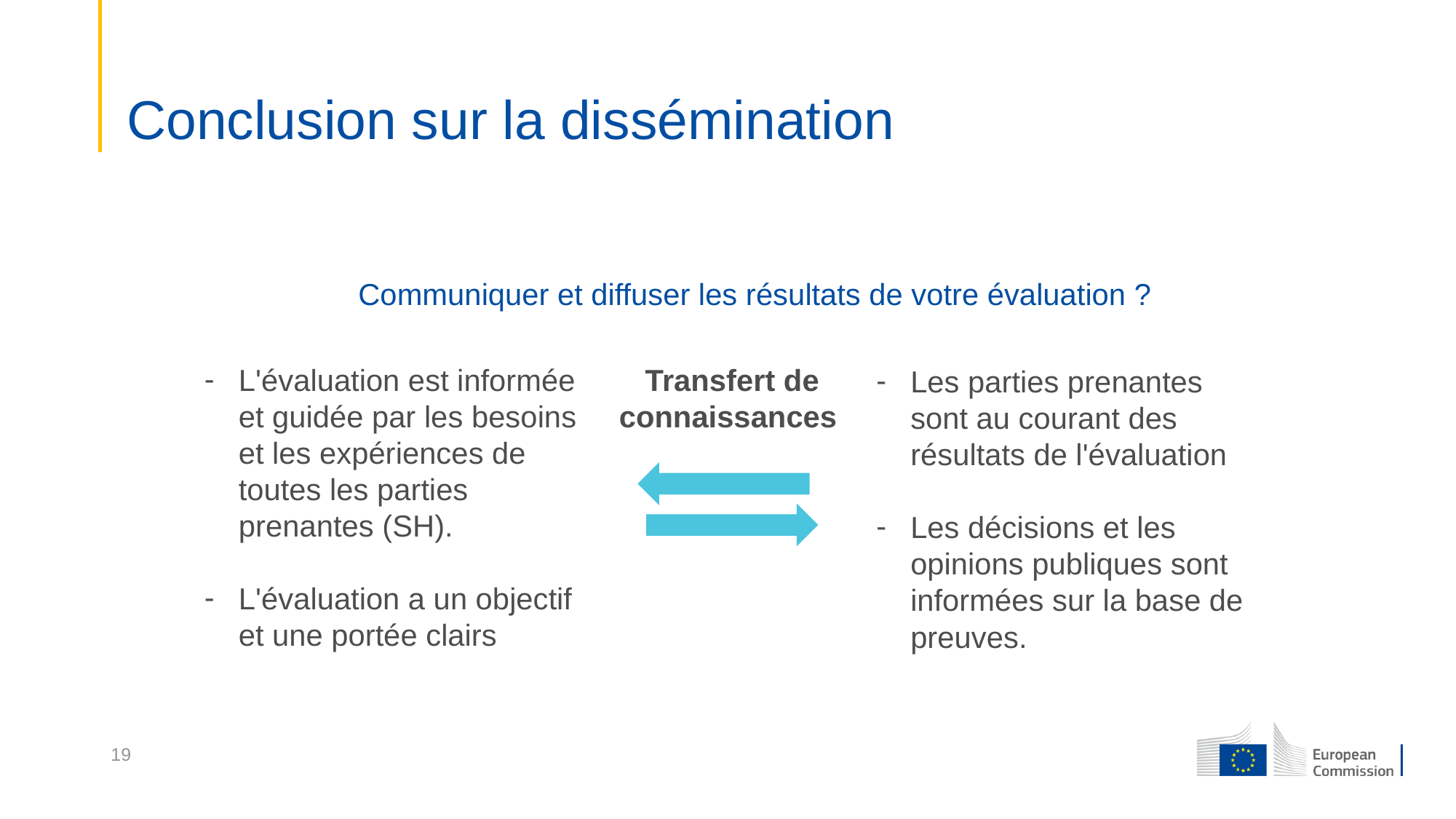

Conclusion sur la dissémination
# Communiquer et diffuser les résultats de votre évaluation ?
L'évaluation est informée et guidée par les besoins et les expériences de toutes les parties prenantes (SH).

L'évaluation a un objectif et une portée clairs

Transfert de connaissances

Les parties prenantes sont au courant des résultats de l'évaluation

Les décisions et les opinions publiques sont informées sur la base de preuves.

19